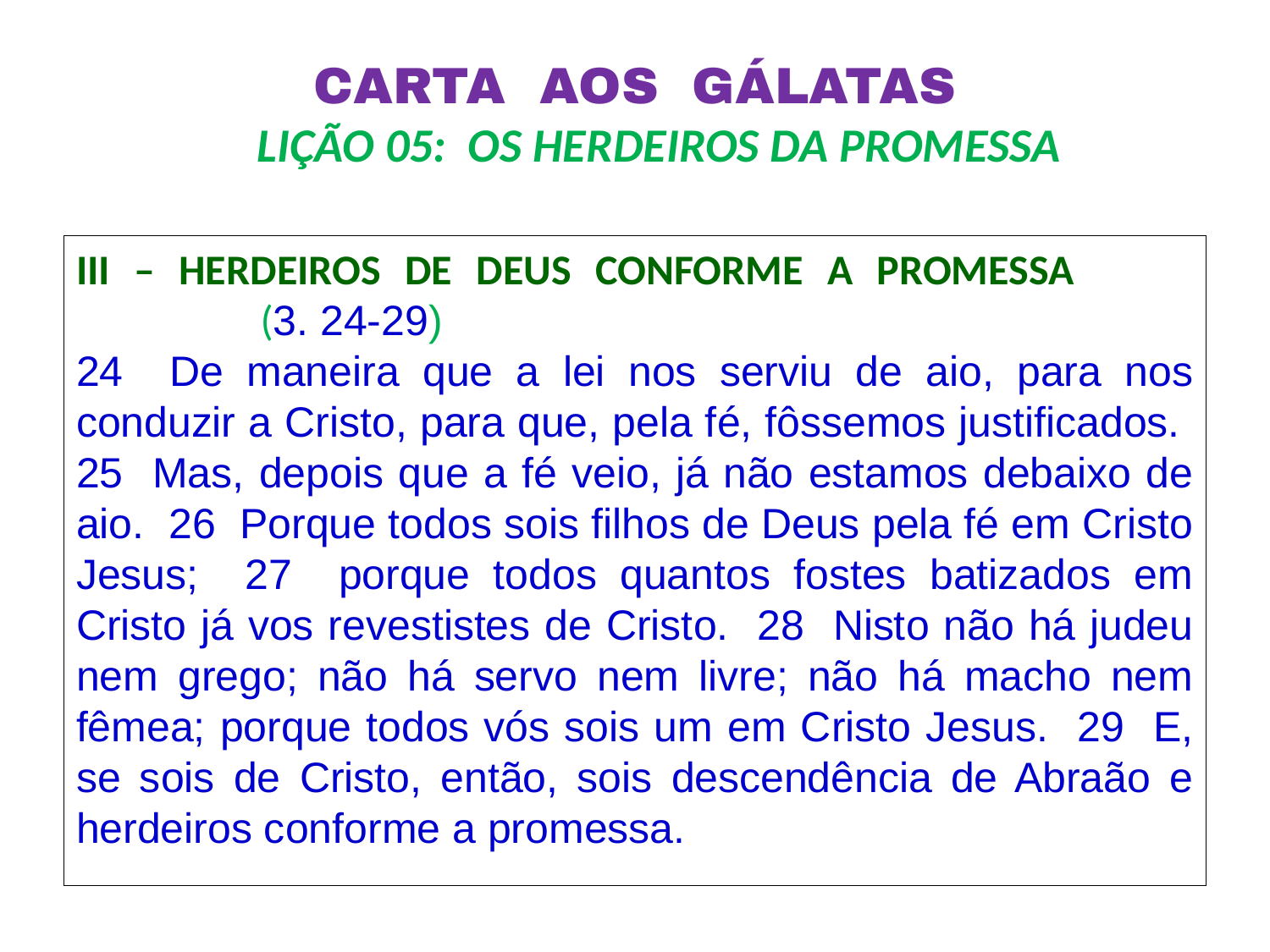

# CARTA  AOS  GÁLATAS LIÇÃO 05:  OS HERDEIROS DA PROMESSA
III – HERDEIROS DE DEUS CONFORME A PROMESSA		      (3. 24-29)
24  De maneira que a lei nos serviu de aio, para nos conduzir a Cristo, para que, pela fé, fôssemos justificados.  25  Mas, depois que a fé veio, já não estamos debaixo de aio.  26  Porque todos sois filhos de Deus pela fé em Cristo Jesus;  27  porque todos quantos fostes batizados em Cristo já vos revestistes de Cristo.  28  Nisto não há judeu nem grego; não há servo nem livre; não há macho nem fêmea; porque todos vós sois um em Cristo Jesus.  29  E, se sois de Cristo, então, sois descendência de Abraão e herdeiros conforme a promessa.